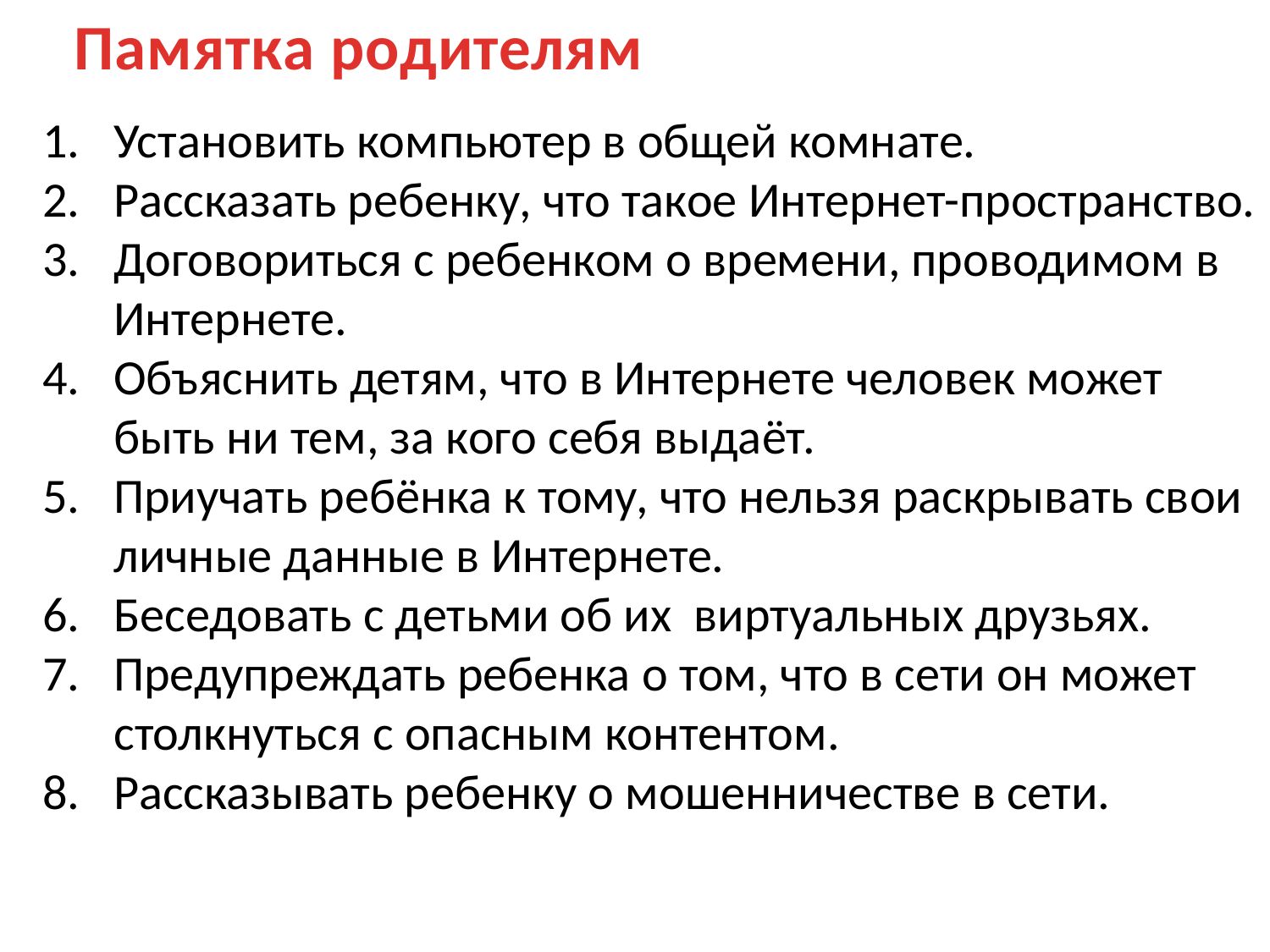

Памятка родителям
Установить компьютер в общей комнате.
Рассказать ребенку, что такое Интернет-пространство.
Договориться с ребенком о времени, проводимом в Интернете.
Объяснить детям, что в Интернете человек может быть ни тем, за кого себя выдаёт.
Приучать ребёнка к тому, что нельзя раскрывать свои личные данные в Интернете.
Беседовать с детьми об их  виртуальных друзьях.
Предупреждать ребенка о том, что в сети он может столкнуться с опасным контентом.
Рассказывать ребенку о мошенничестве в сети.